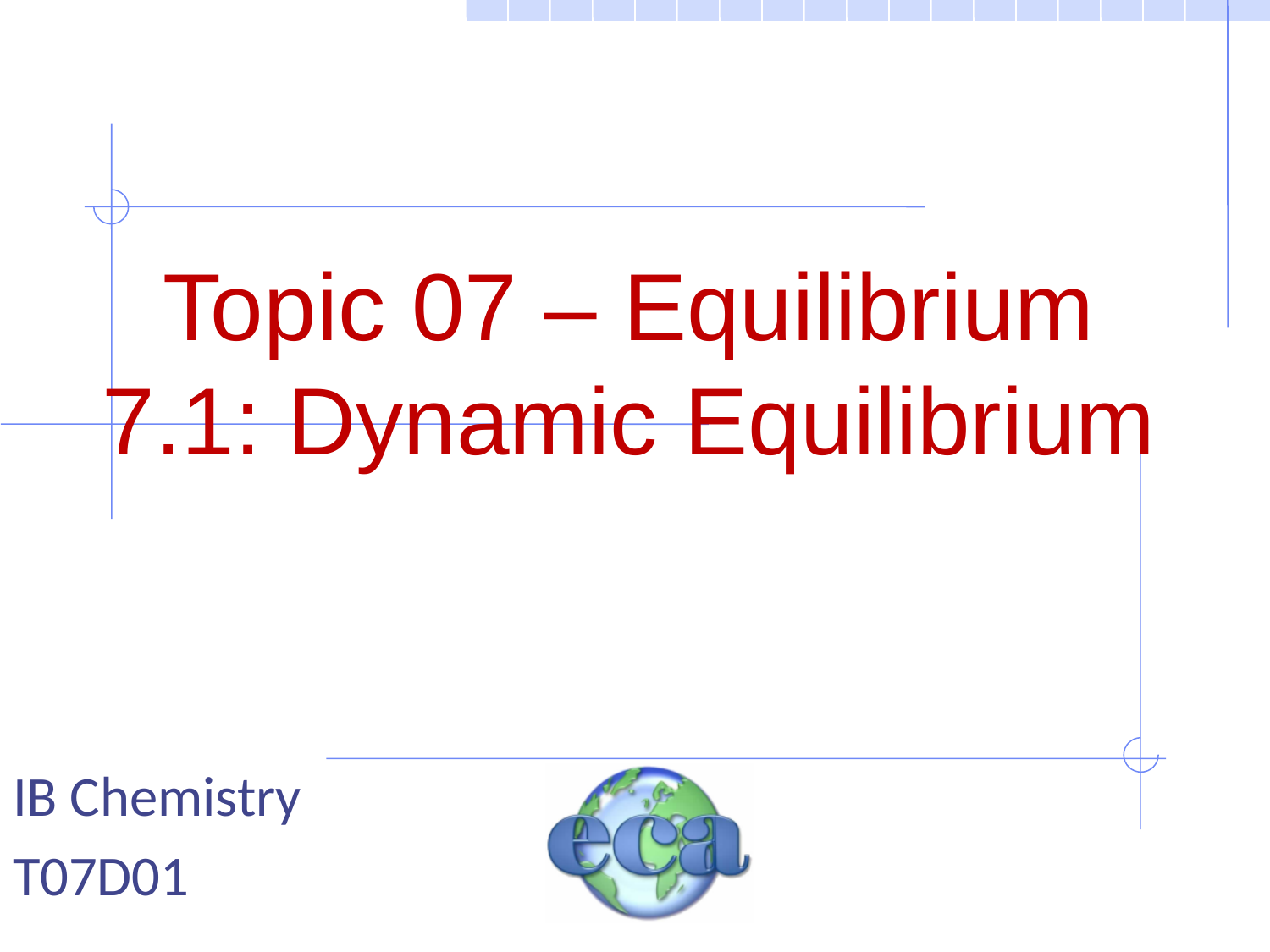

# Topic 07 – Equilibrium 7.1: Dynamic Equilibrium
IB Chemistry
T07D01